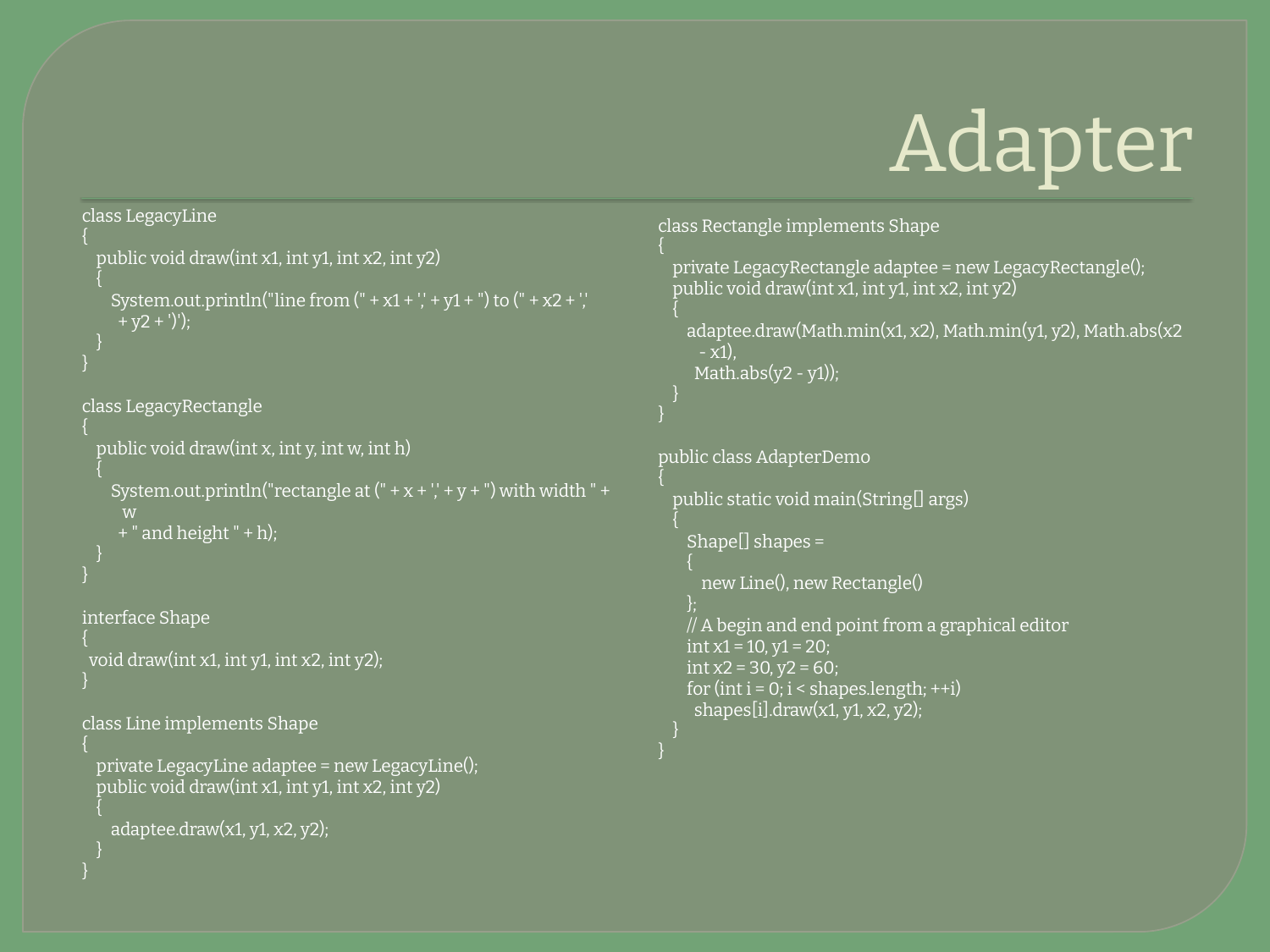

# Adapter
class LegacyLine
{
    public void draw(int x1, int y1, int x2, int y2)
    {
        System.out.println("line from (" + x1 + ',' + y1 + ") to (" + x2 + ','
          + y2 + ')');
    }
}

class LegacyRectangle
{
    public void draw(int x, int y, int w, int h)
    {
        System.out.println("rectangle at (" + x + ',' + y + ") with width " + w
          + " and height " + h);
    }
}

interface Shape
{
  void draw(int x1, int y1, int x2, int y2);
}

class Line implements Shape
{
    private LegacyLine adaptee = new LegacyLine();
    public void draw(int x1, int y1, int x2, int y2)
    {
        adaptee.draw(x1, y1, x2, y2);
    }
}

class Rectangle implements Shape
{
    private LegacyRectangle adaptee = new LegacyRectangle();
    public void draw(int x1, int y1, int x2, int y2)
    {
        adaptee.draw(Math.min(x1, x2), Math.min(y1, y2), Math.abs(x2 - x1),
          Math.abs(y2 - y1));
    }
}

public class AdapterDemo
{
    public static void main(String[] args)
    {
        Shape[] shapes =
        {
            new Line(), new Rectangle()
        };
        // A begin and end point from a graphical editor
        int x1 = 10, y1 = 20;
        int x2 = 30, y2 = 60;
        for (int i = 0; i < shapes.length; ++i)
          shapes[i].draw(x1, y1, x2, y2);
    }
}